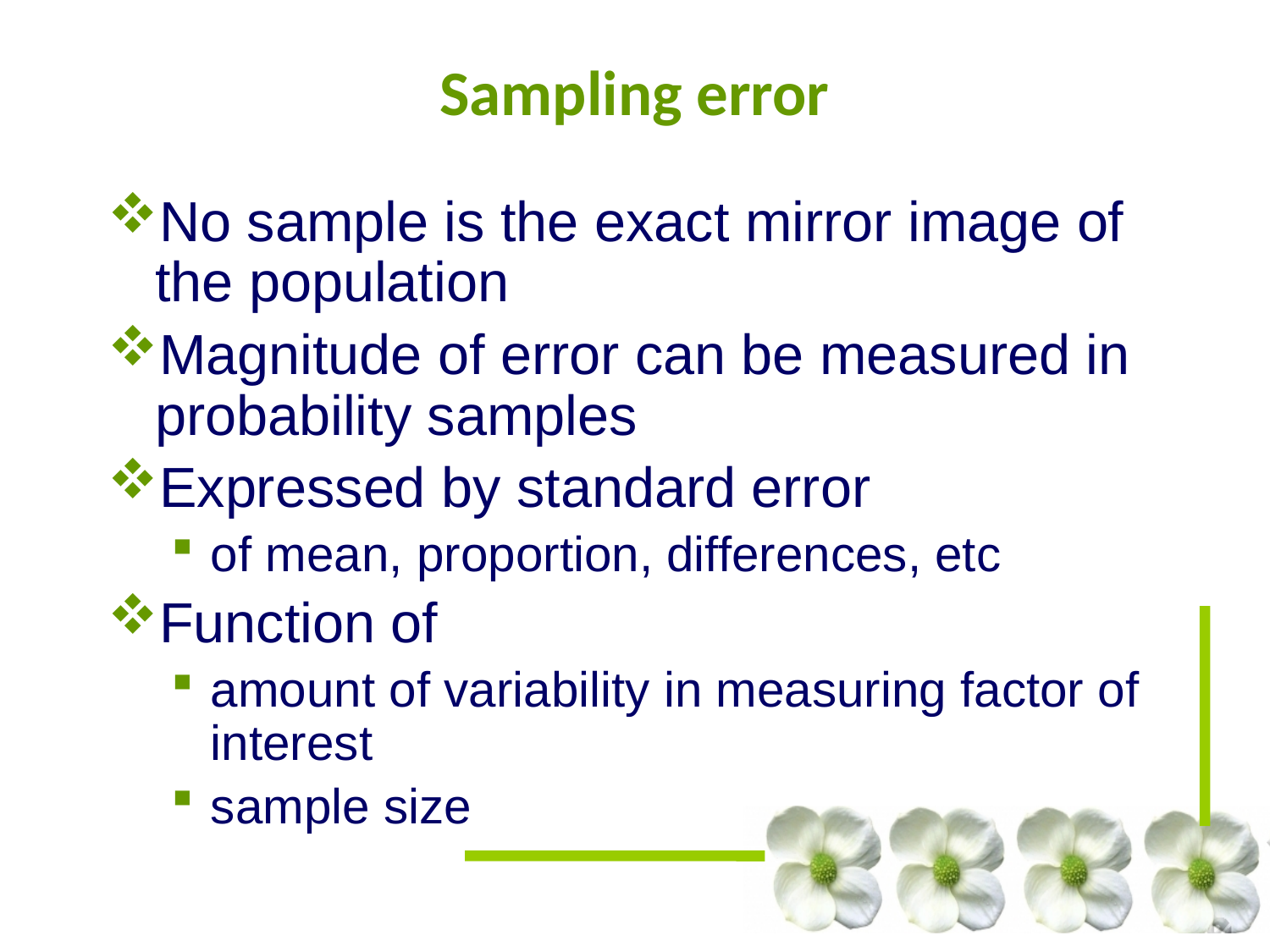

# Sampling error
No sample is the exact mirror image of the population
Magnitude of error can be measured in probability samples
Expressed by standard error
of mean, proportion, differences, etc
Function of
amount of variability in measuring factor of interest
sample size